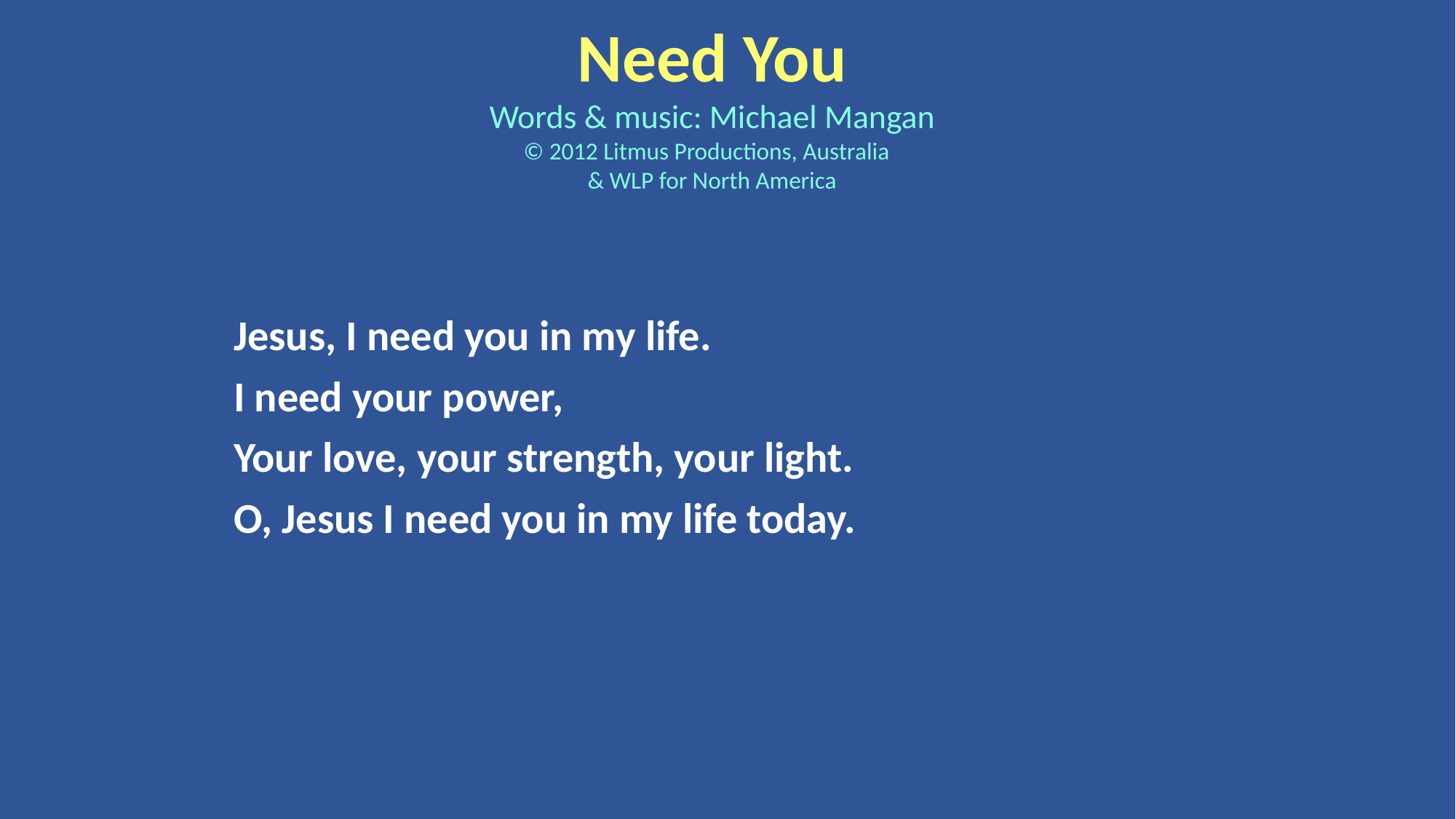

Need You
Words & music: Michael Mangan
© 2012 Litmus Productions, Australia
& WLP for North America
Jesus, I need you in my life.
I need your power,
Your love, your strength, your light.
O, Jesus I need you in my life today.